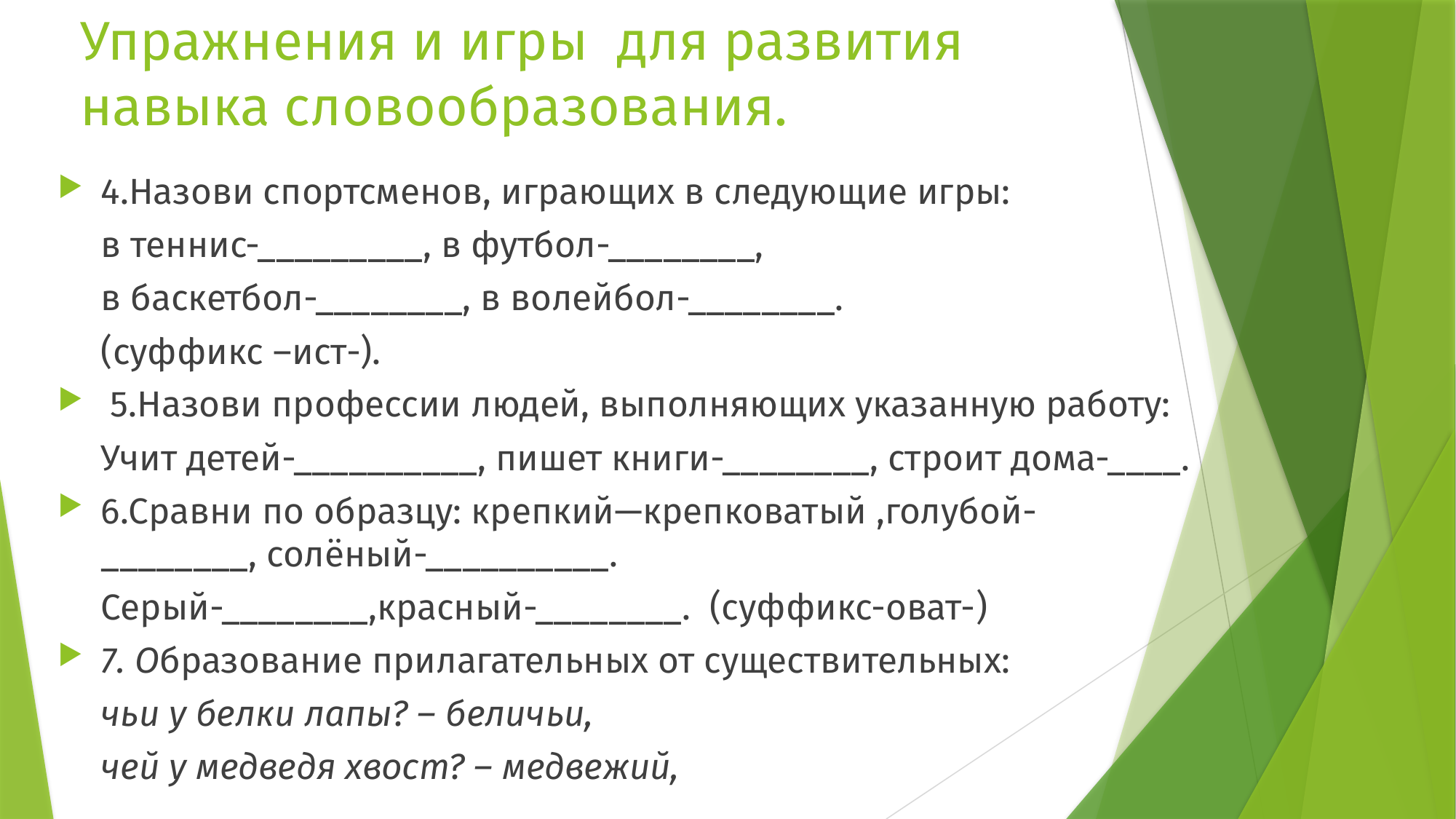

# Упражнения и игры  для развития навыка словообразования.
4.Назови спортсменов, играющих в следующие игры:
	в теннис-_________, в футбол-________,
	в баскетбол-________, в волейбол-________.
	(суффикс –ист-).
 5.Назови профессии людей, выполняющих указанную работу:
	Учит детей-__________, пишет книги-________, строит дома-____.
6.Сравни по образцу: крепкий—крепковатый ,голубой- ________, солёный-__________.
	Серый-________,красный-________.  (суффикс-оват-)
7. Образование прилагательных от существительных:
	чьи у белки лапы? – беличьи,
	чей у медведя хвост? – медвежий,